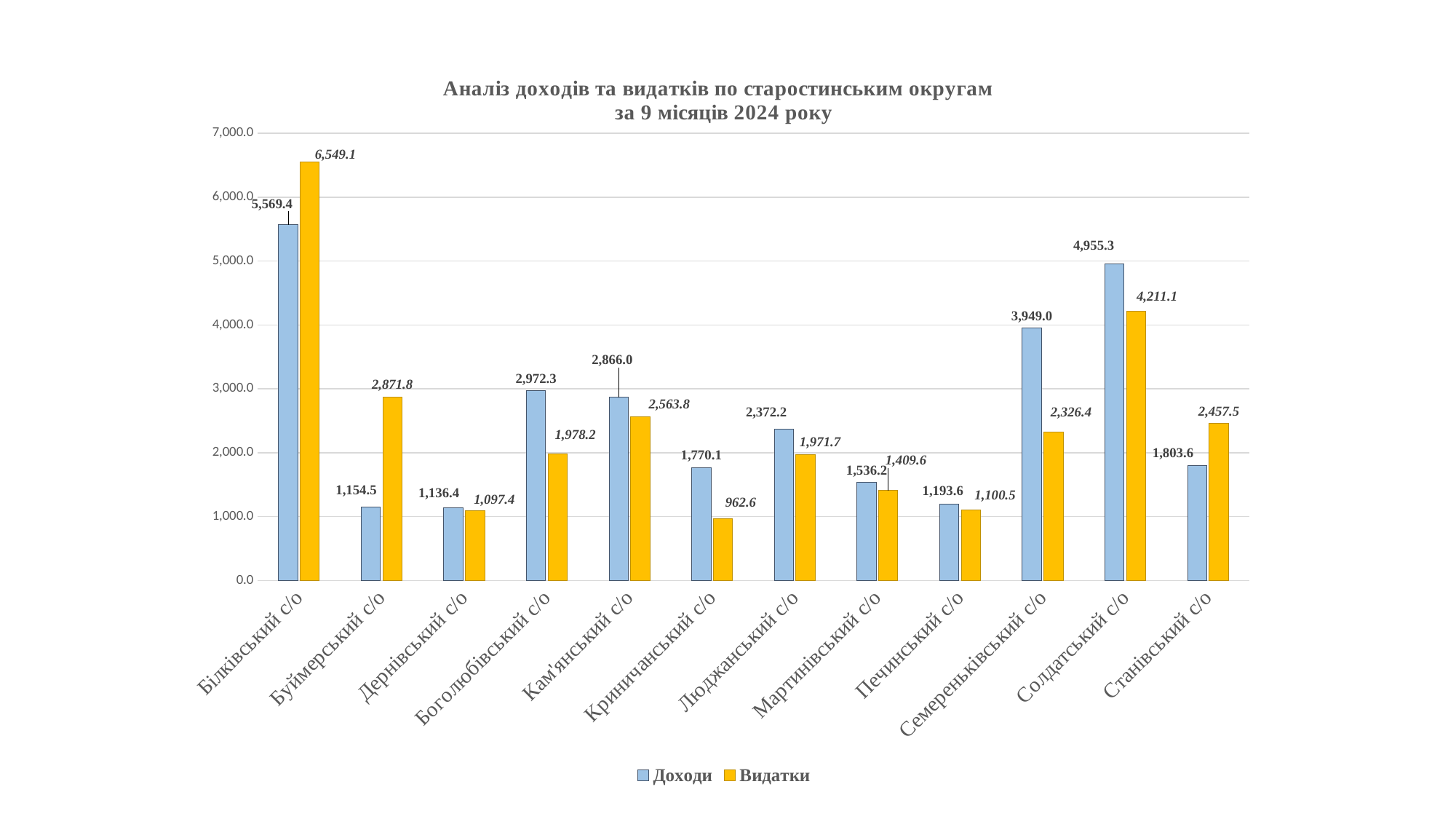

### Chart: Аналіз доходів та видатків по старостинським округам
за 9 місяців 2024 року

| Category | Доходи | Видатки |
|---|---|---|
| Білківський с/о | 5569.43189 | 6549.117 |
| Буймерський с/о | 1154.5475699999997 | 2871.759 |
| Дернівський с/о | 1136.3572 | 1097.416 |
| Боголюбівський с/о | 2972.3305499999997 | 1978.159 |
| Кам'янський с/о | 2865.9524400000005 | 2563.79581 |
| Криничанський с/о | 1770.06457 | 962.556 |
| Люджанський с/о | 2372.1875800000003 | 1971.654 |
| Мартинівський с/о | 1536.19181 | 1409.627 |
| Печинський с/о | 1193.56602 | 1100.499 |
| Семереньківський с/о | 3949.02624 | 2326.37819 |
| Солдатський с/о | 4955.338940000001 | 4211.14 |
| Станівський с/о | 1803.6282099999996 | 2457.477 |